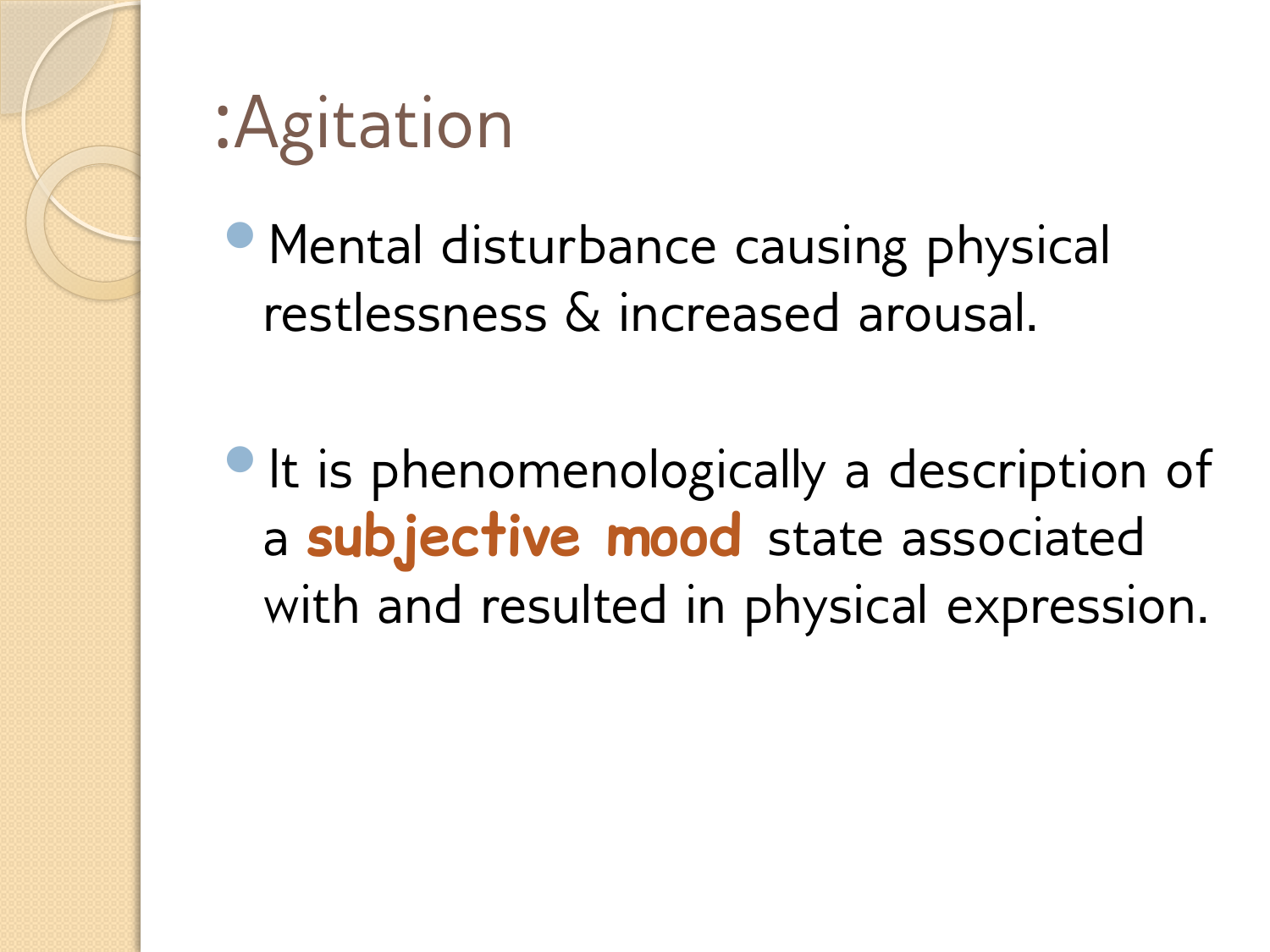

# Agitation:
Mental disturbance causing physical restlessness & increased arousal.

It is phenomenologically a description of a subjective mood state associated with and resulted in physical expression.